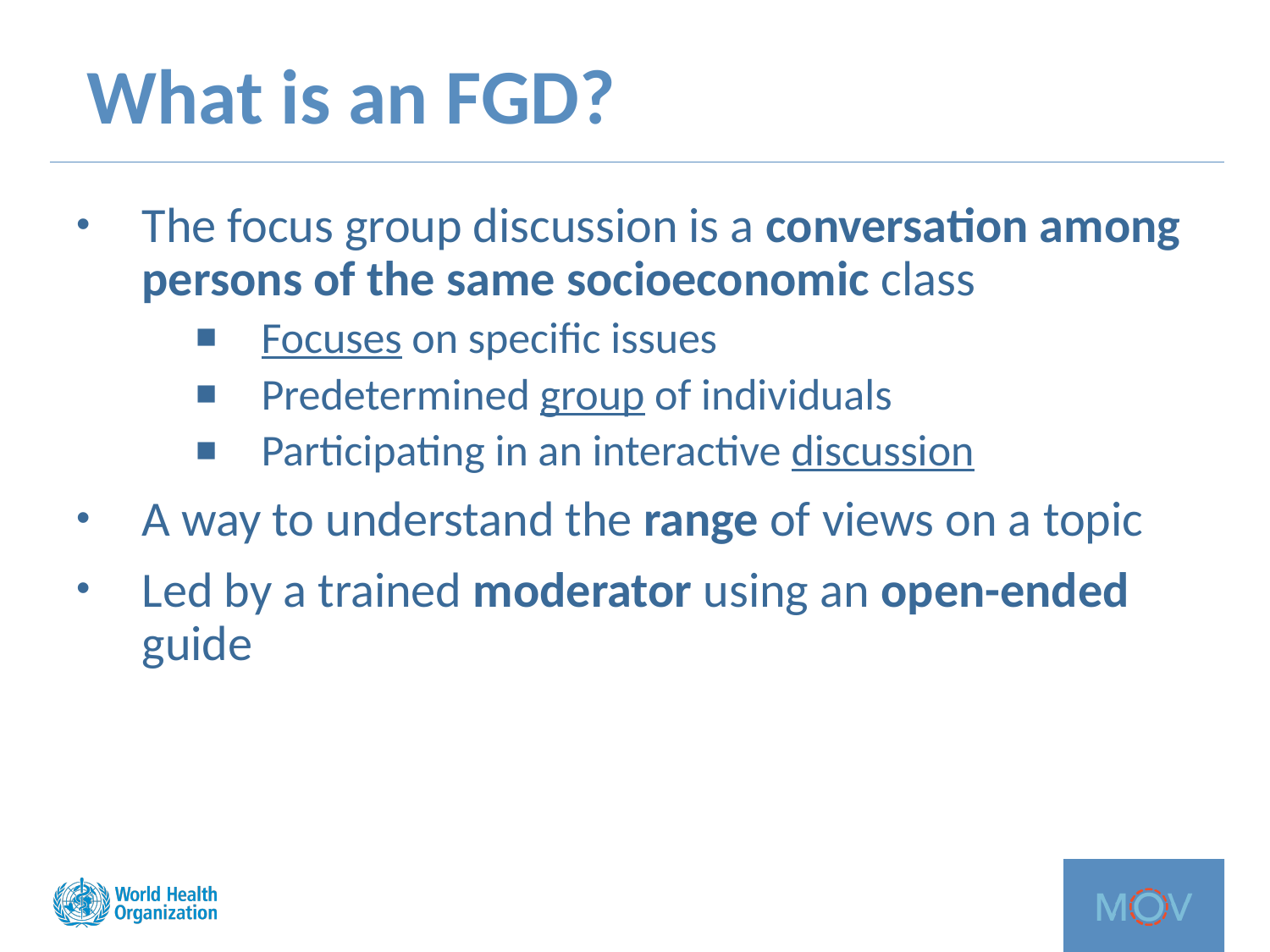

# What is an FGD?
The focus group discussion is a conversation among persons of the same socioeconomic class
Focuses on specific issues
Predetermined group of individuals
Participating in an interactive discussion
A way to understand the range of views on a topic
Led by a trained moderator using an open-ended guide